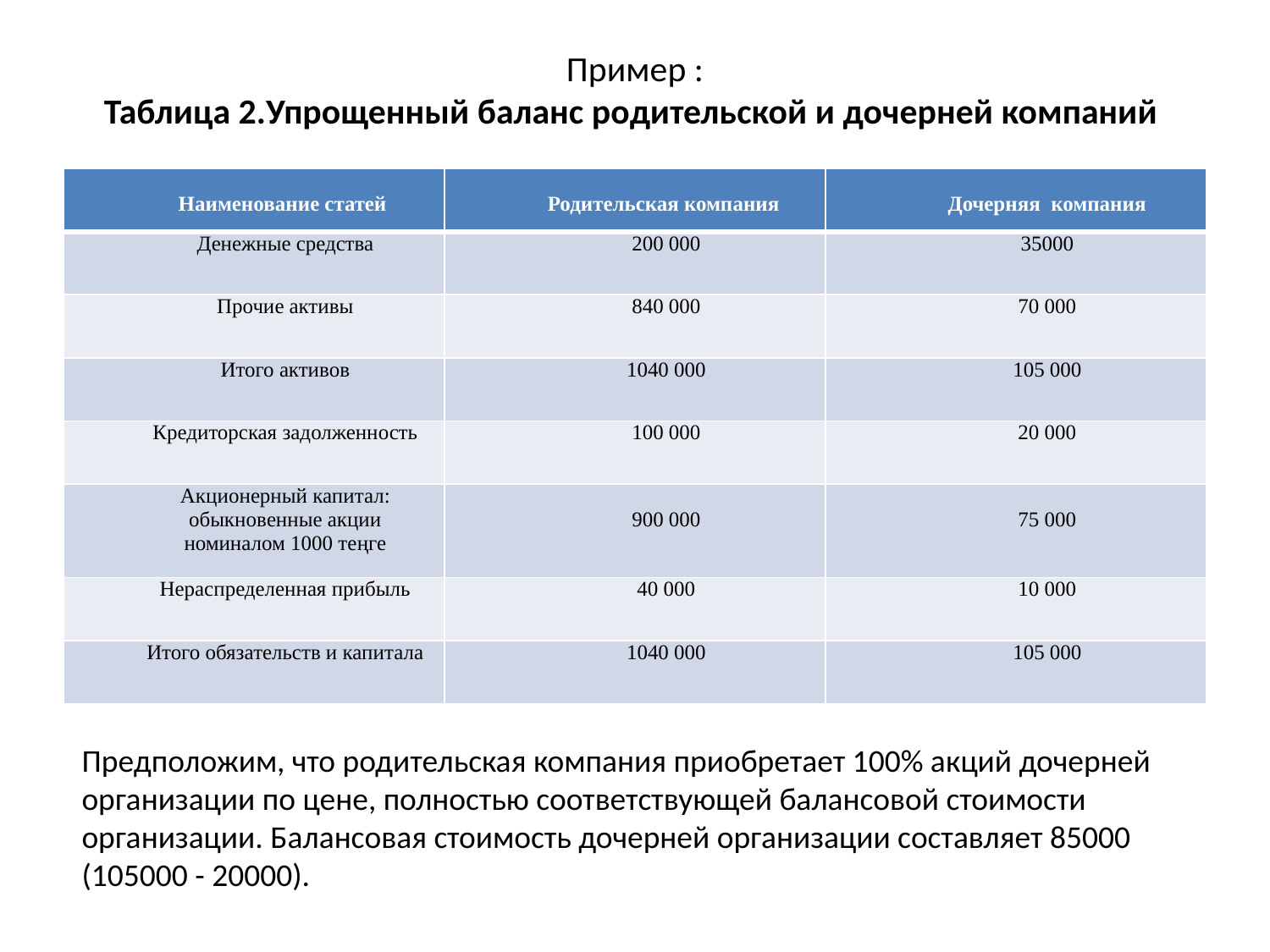

# Пример : Таблица 2.Упрощенный баланс родительской и дочерней компаний
| Наименование статей | Родительская компания | Дочерняя компания |
| --- | --- | --- |
| Денежные средства | 200 000 | 35000 |
| Прочие активы | 840 000 | 70 000 |
| Итого активов | 1040 000 | 105 000 |
| Кредиторская задолженность | 100 000 | 20 000 |
| Акционерный капитал: обыкновенные акции номиналом 1000 теңге | 900 000 | 75 000 |
| Нераспределенная прибыль | 40 000 | 10 000 |
| Итого обязательств и капитала | 1040 000 | 105 000 |
Предположим, что родительская компания приобретает 100% акций дочерней организации по цене, полностью соответствующей балансовой стоимости организации. Балансовая стоимость дочерней организации составляет 85000 (105000 - 20000).